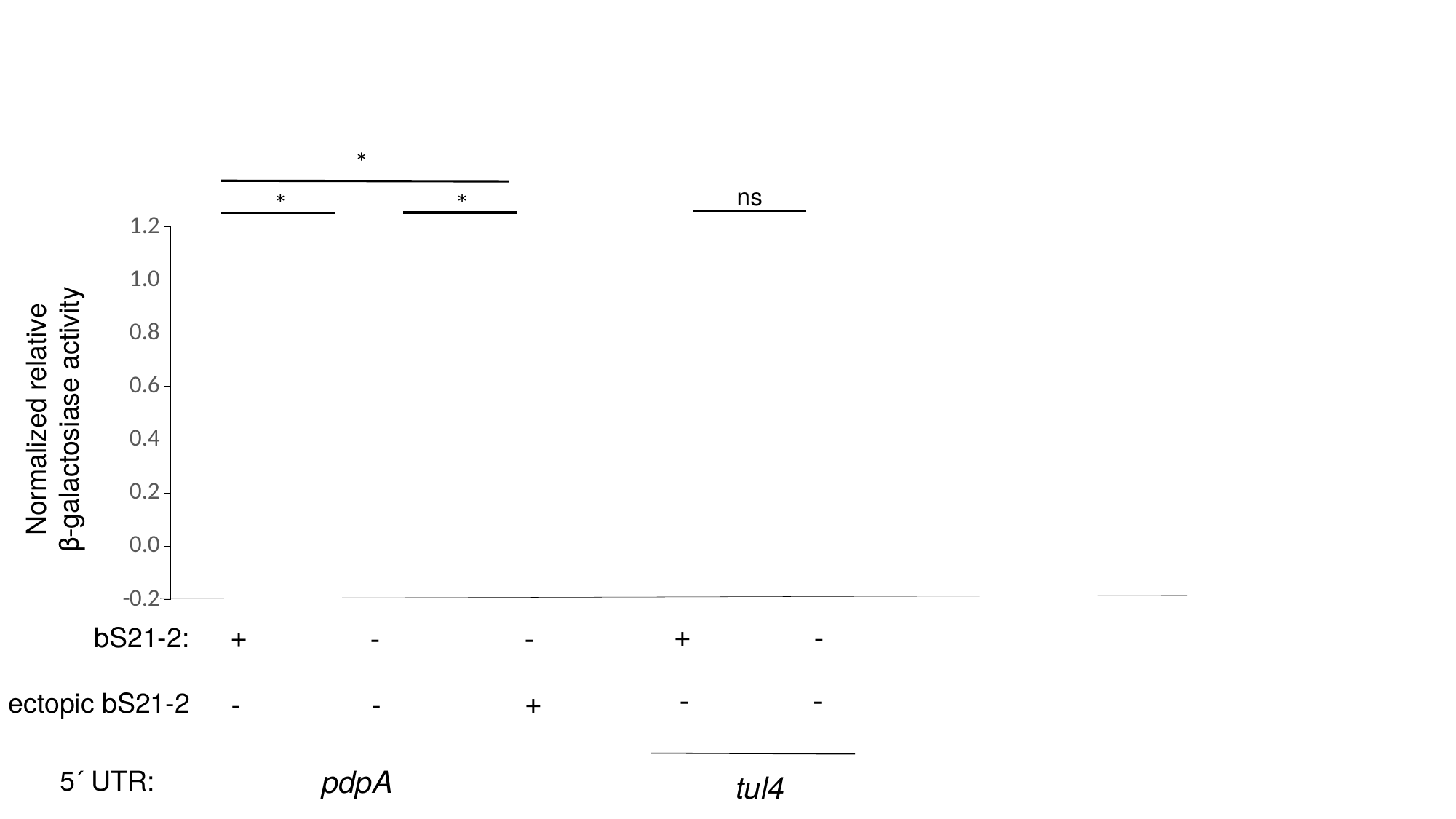

*
ns

*

*

### Chart

| Category |  |
|---|---|
| LVS pdpA pF-nat | 1.0 |
| drpsU2 pdpA pF-nat | 0.7371701616182099 |
| drpsU2 pdpA pF-nat-rpsU2 | 1.1545940639254202 |
| LVS tul4 pF-nat | 1.0 |
| drpsU2 tul4 pF-nat | 1.0966324863930916 |
 Normalized relative
β-galactosiase activity
+                  -
+                  -                     -
bS21-2:

ectopic bS21-2
-                  -
-                   -                     +
pdpA
5´ UTR:
tul4